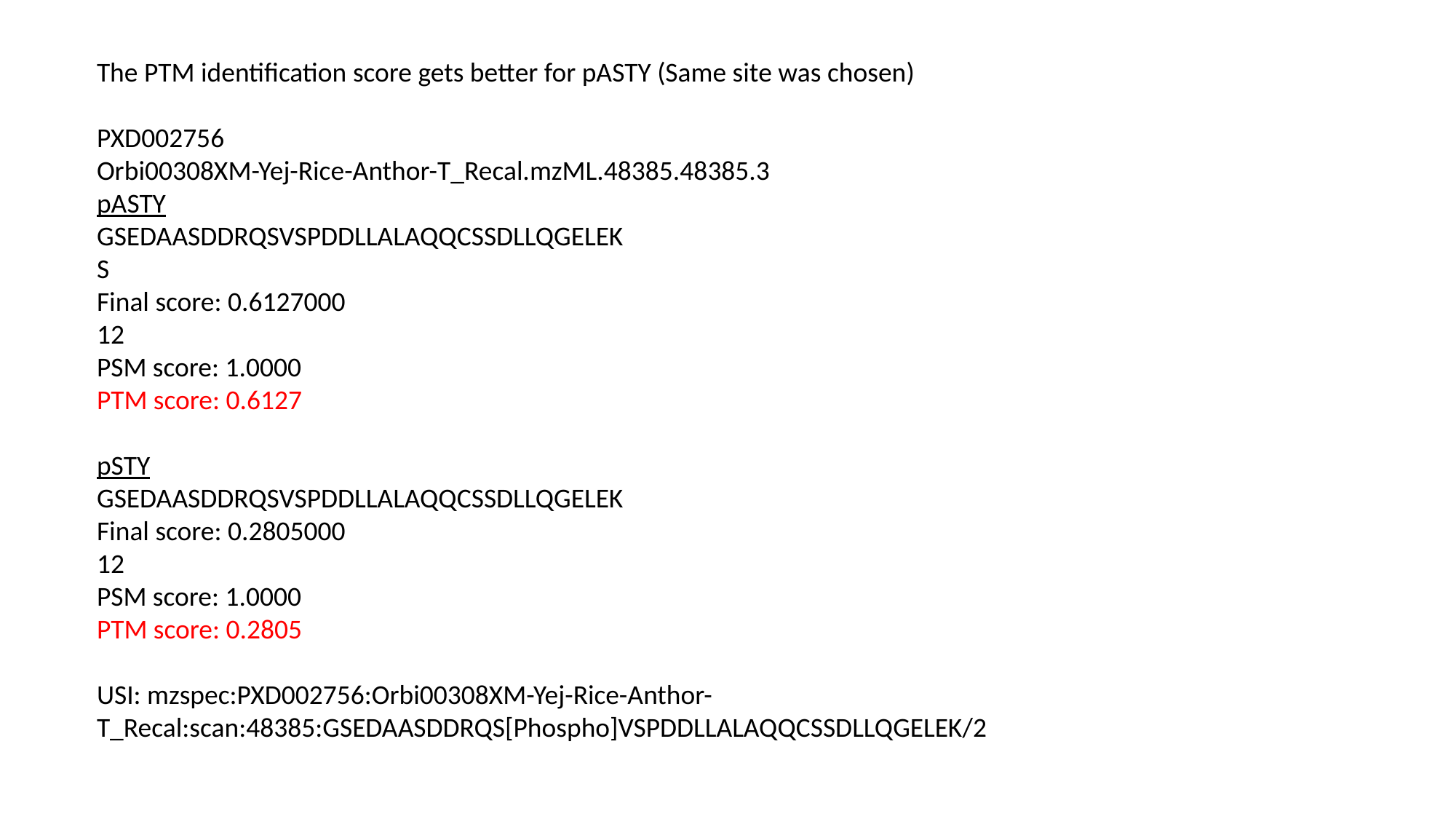

The PTM identification score gets better for pASTY (Same site was chosen)

PXD002756
Orbi00308XM-Yej-Rice-Anthor-T_Recal.mzML.48385.48385.3
pASTY
GSEDAASDDRQSVSPDDLLALAQQCSSDLLQGELEK
S
Final score: 0.6127000
12
PSM score: 1.0000
PTM score: 0.6127

pSTY
GSEDAASDDRQSVSPDDLLALAQQCSSDLLQGELEK
Final score: 0.2805000
12
PSM score: 1.0000
PTM score: 0.2805

USI: mzspec:PXD002756:Orbi00308XM-Yej-Rice-Anthor-T_Recal:scan:48385:GSEDAASDDRQS[Phospho]VSPDDLLALAQQCSSDLLQGELEK/2